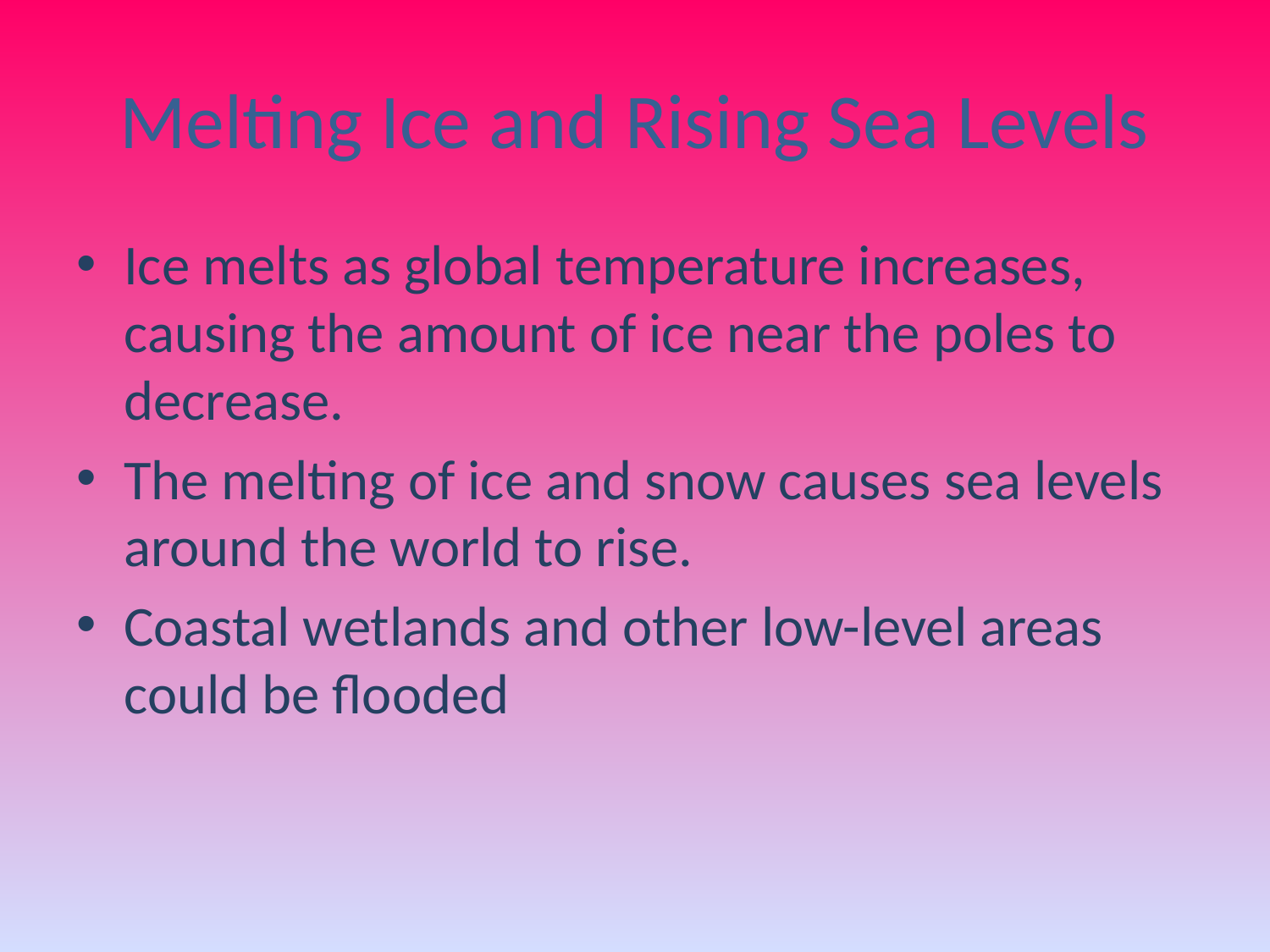

# Melting Ice and Rising Sea Levels
Ice melts as global temperature increases, causing the amount of ice near the poles to decrease.
The melting of ice and snow causes sea levels around the world to rise.
Coastal wetlands and other low-level areas could be flooded